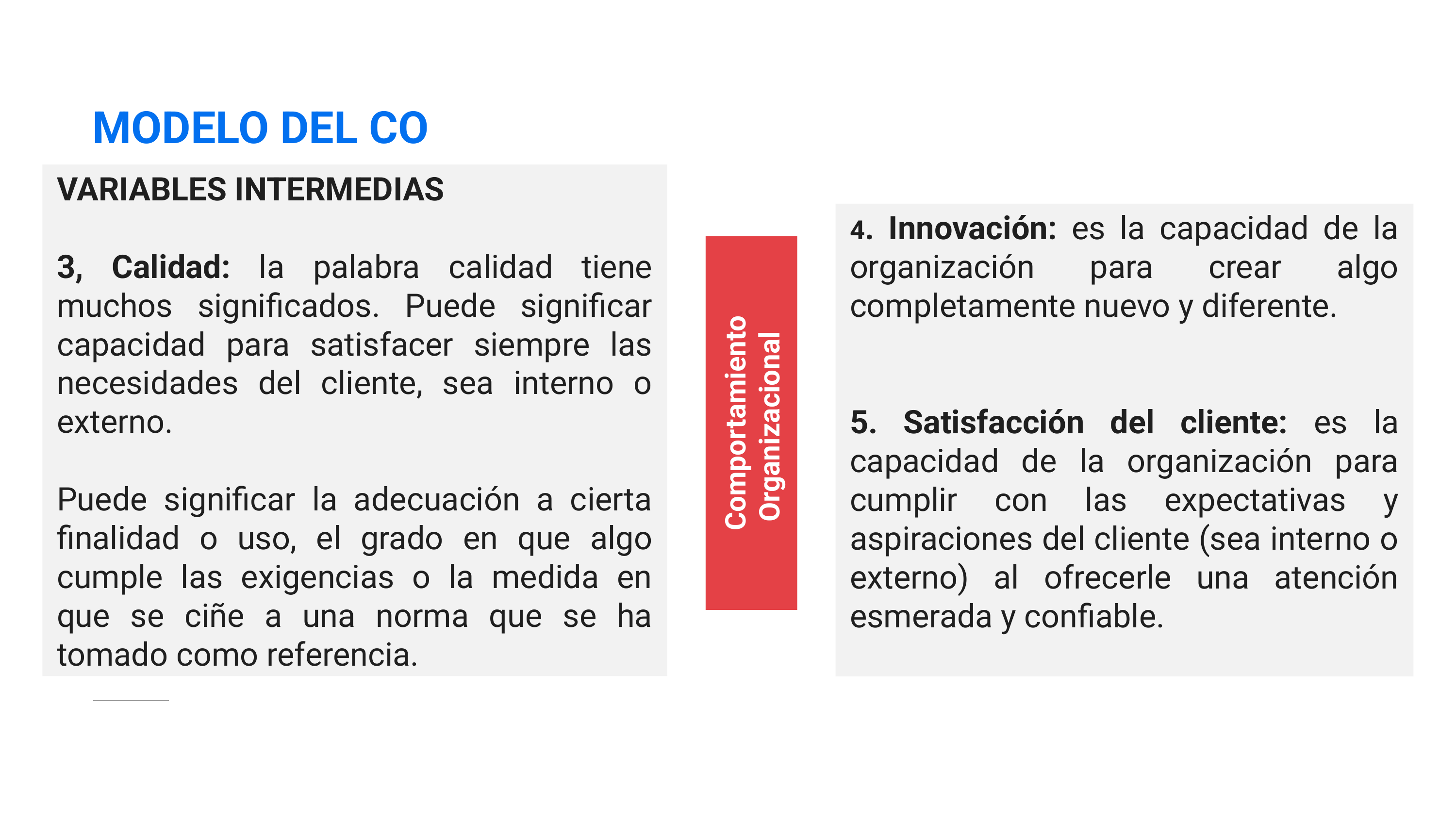

# MODELO DEL CO
VARIABLES INTERMEDIAS

3, Calidad: la palabra calidad tiene muchos significados. Puede significar capacidad para satisfacer siempre las necesidades del cliente, sea interno o externo.

Puede significar la adecuación a cierta finalidad o uso, el grado en que algo cumple las exigencias o la medida en que se ciñe a una norma que se ha tomado como referencia.
4. Innovación: es la capacidad de la organización para crear algo completamente nuevo y diferente.

5. Satisfacción del cliente: es la capacidad de la organización para cumplir con las expectativas y aspiraciones del cliente (sea interno o externo) al ofrecerle una atención esmerada y confiable.

Comportamiento Organizacional